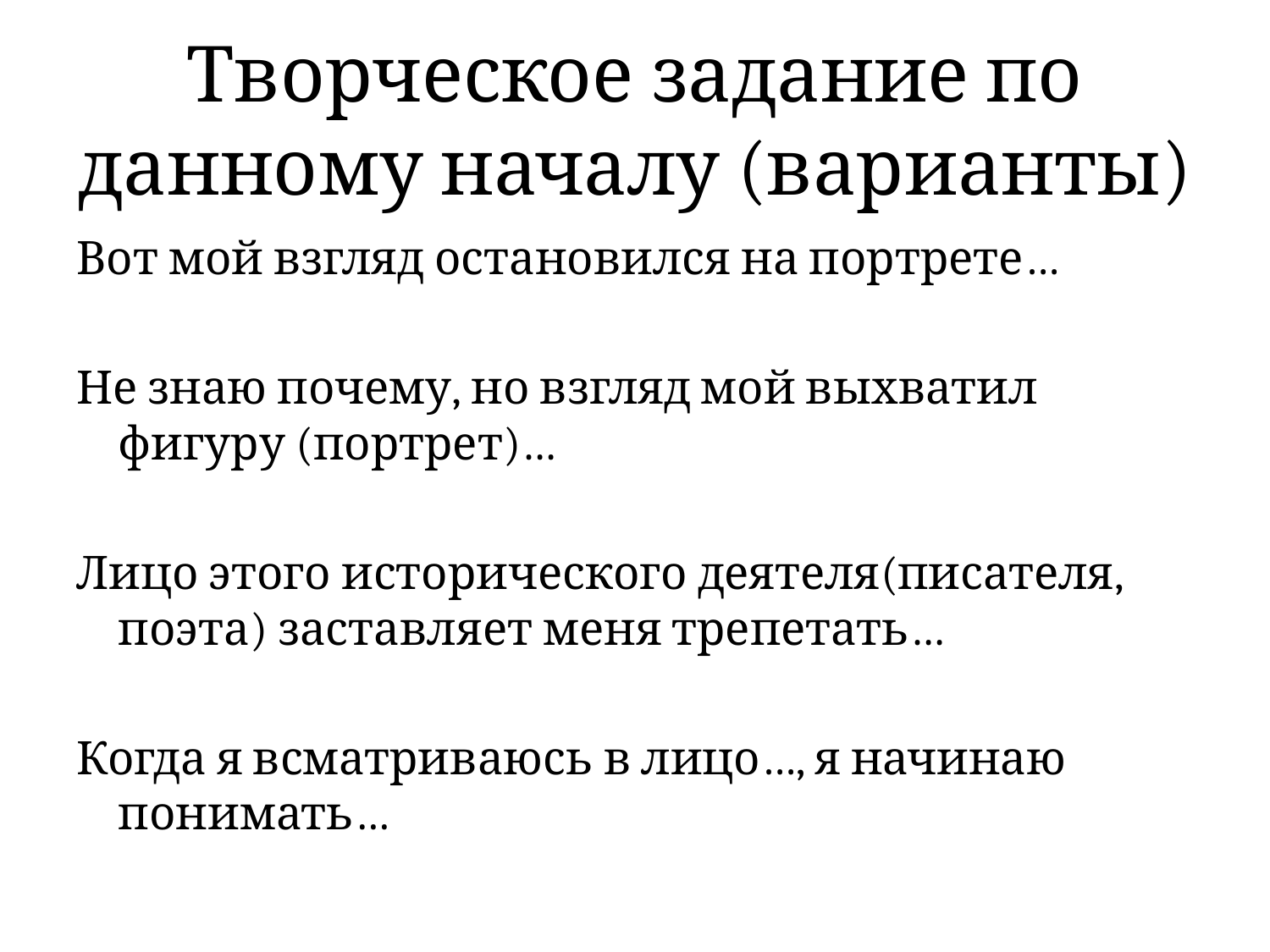

# Творческое задание по данному началу (варианты)
Вот мой взгляд остановился на портрете…

Не знаю почему, но взгляд мой выхватил фигуру (портрет)…

Лицо этого исторического деятеля(писателя, поэта) заставляет меня трепетать…

Когда я всматриваюсь в лицо…, я начинаю понимать…